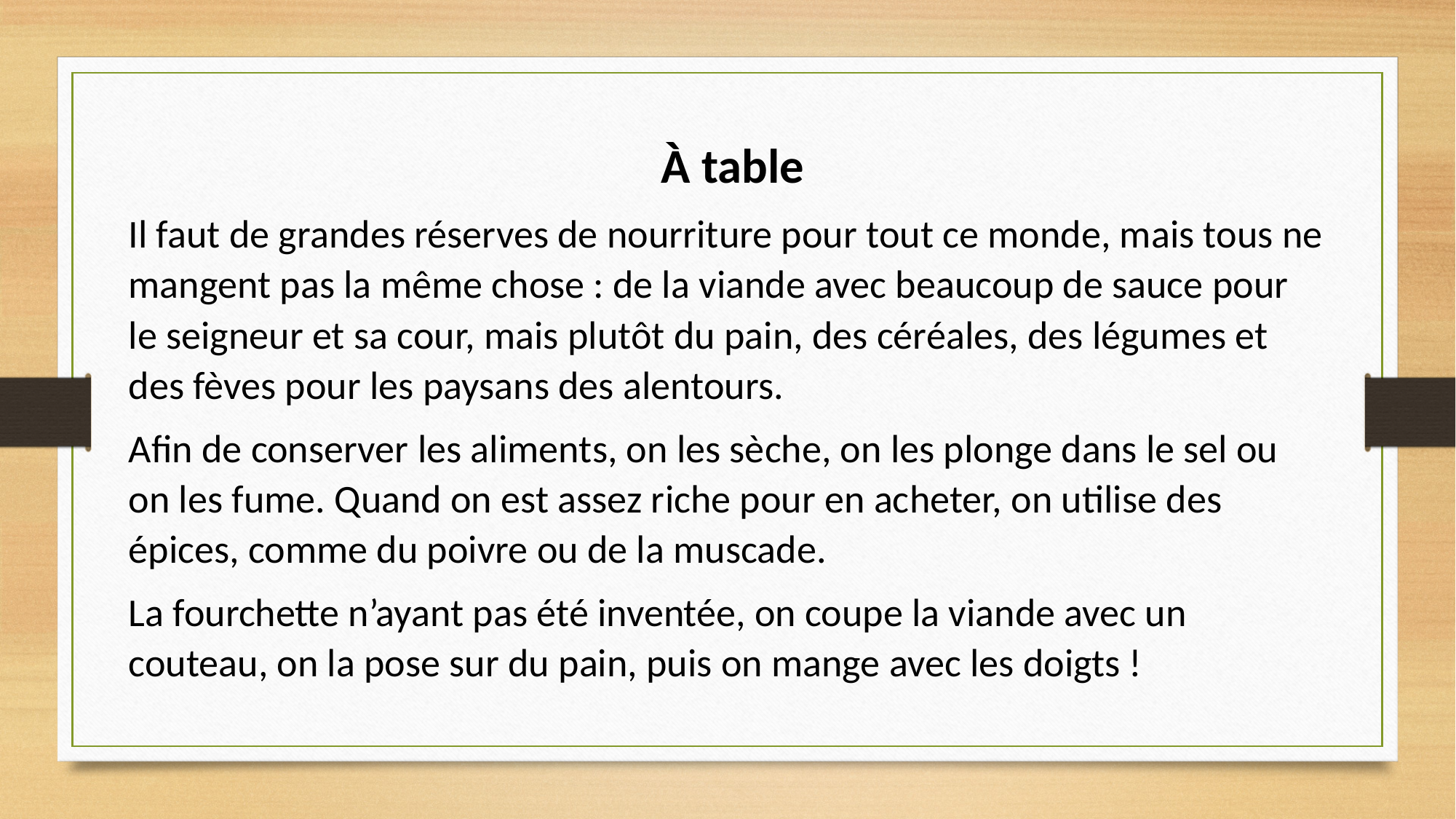

À table
Il faut de grandes réserves de nourriture pour tout ce monde, mais tous ne mangent pas la même chose : de la viande avec beaucoup de sauce pour le seigneur et sa cour, mais plutôt du pain, des céréales, des légumes et des fèves pour les paysans des alentours.
Afin de conserver les aliments, on les sèche, on les plonge dans le sel ou on les fume. Quand on est assez riche pour en acheter, on utilise des épices, comme du poivre ou de la muscade.
La fourchette n’ayant pas été inventée, on coupe la viande avec un couteau, on la pose sur du pain, puis on mange avec les doigts !